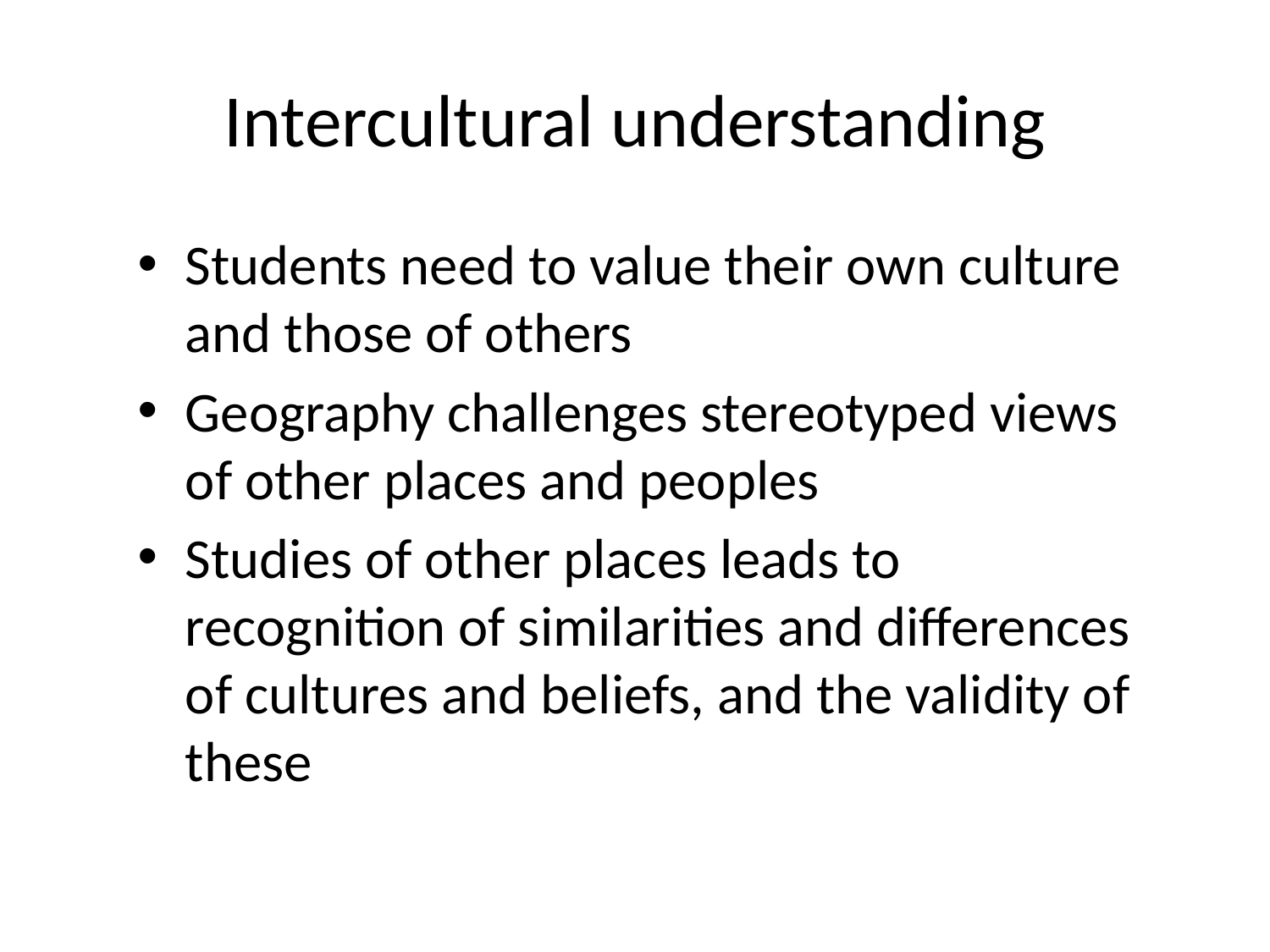

# Intercultural understanding
Students need to value their own culture and those of others
Geography challenges stereotyped views of other places and peoples
Studies of other places leads to recognition of similarities and differences of cultures and beliefs, and the validity of these